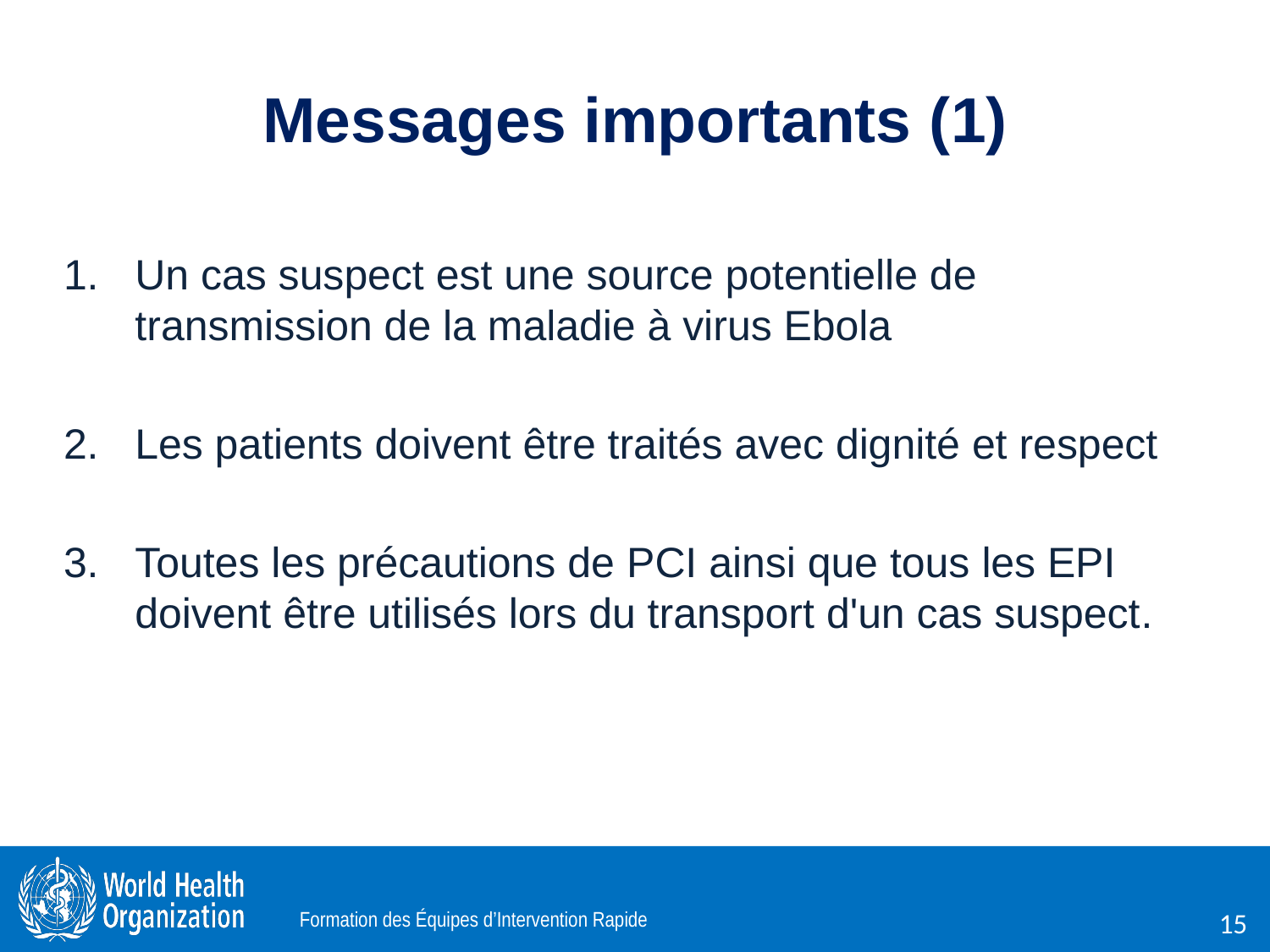

# Messages importants (1)
Un cas suspect est une source potentielle de transmission de la maladie à virus Ebola

Les patients doivent être traités avec dignité et respect

Toutes les précautions de PCI ainsi que tous les EPI doivent être utilisés lors du transport d'un cas suspect.